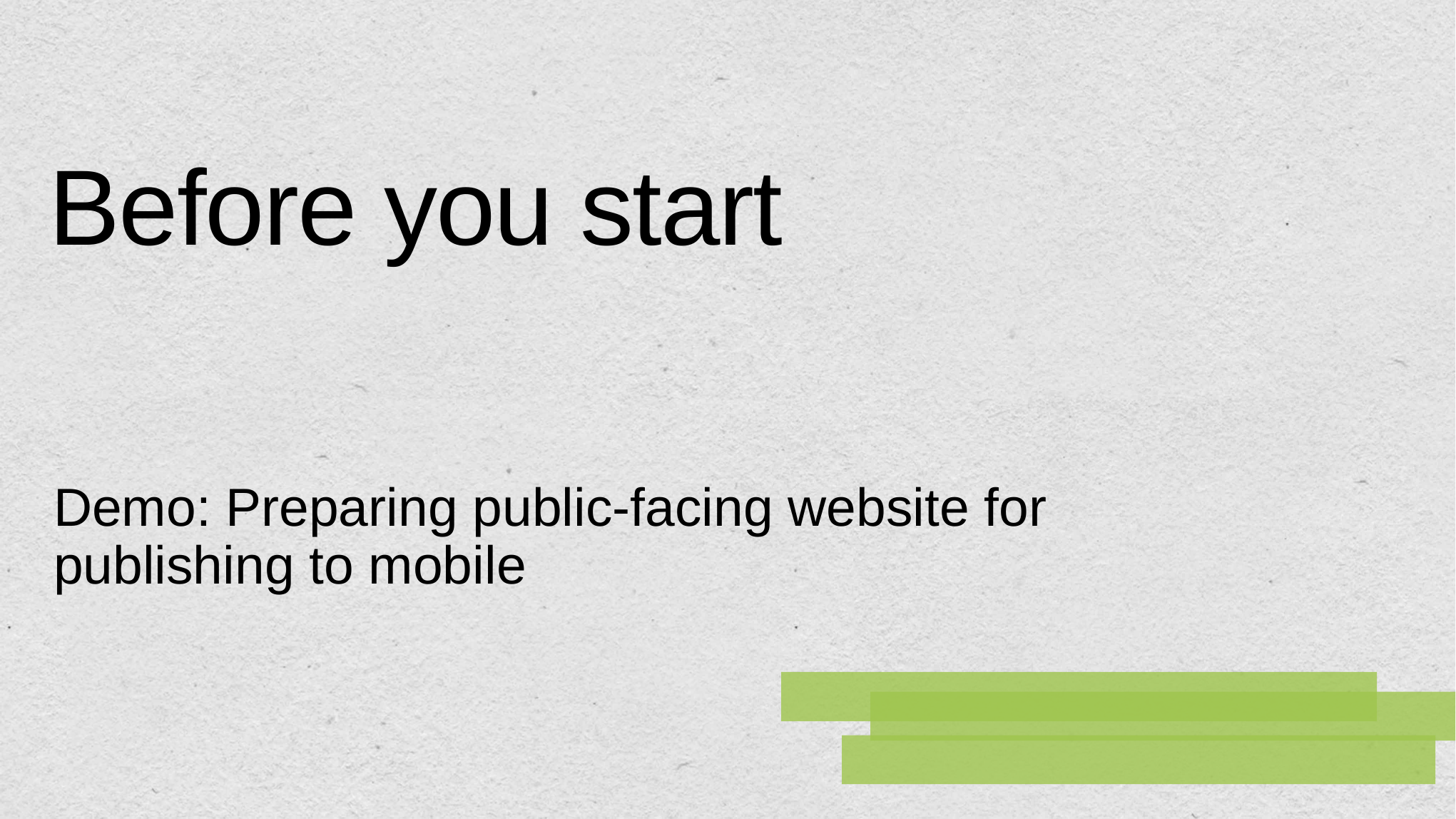

# Before you start
Demo: Preparing public-facing website for publishing to mobile